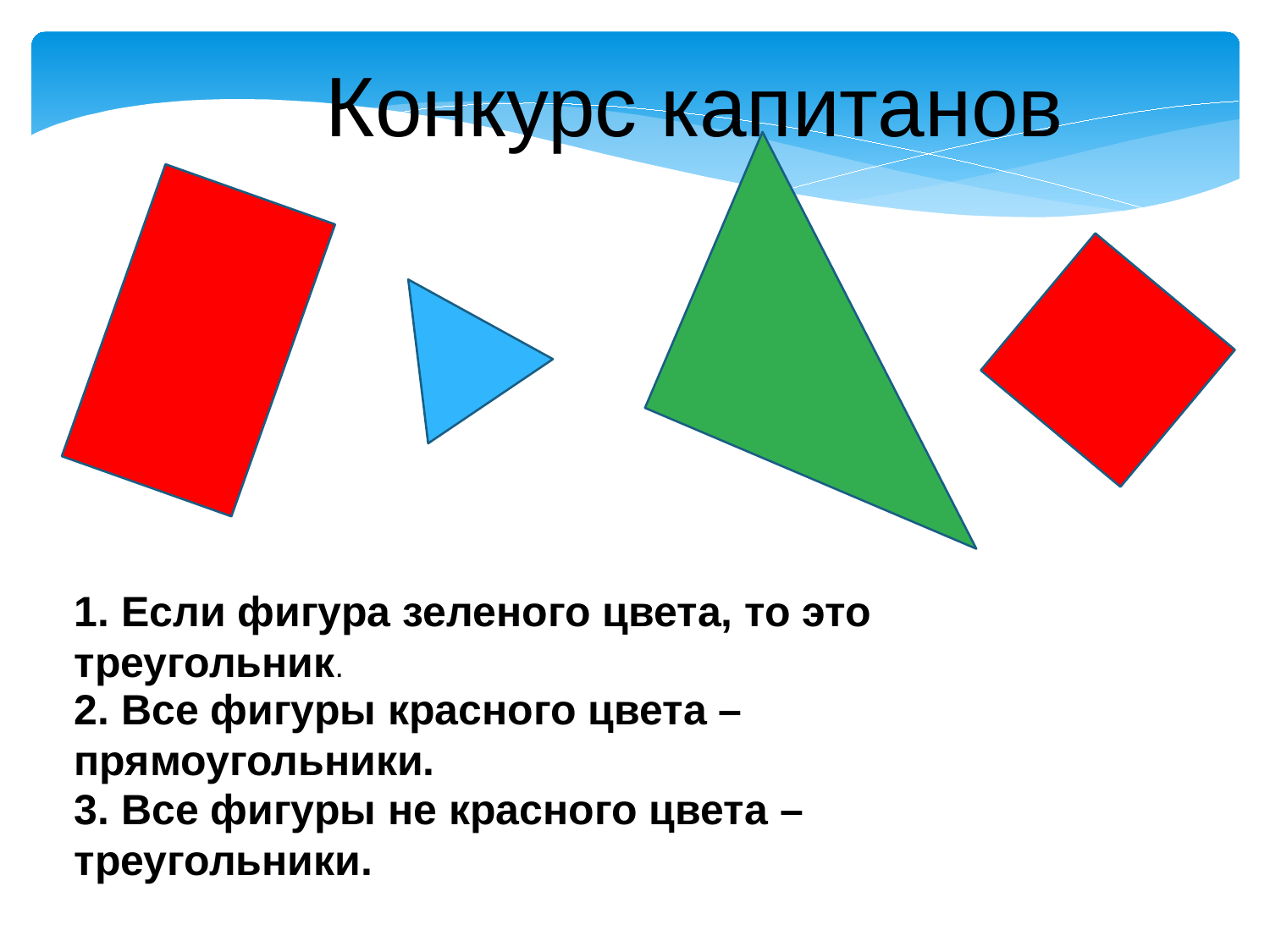

Конкурс капитанов

1. Если фигура зеленого цвета, то это треугольник.
2. Все фигуры красного цвета – прямоугольники.
3. Все фигуры не красного цвета – треугольники.